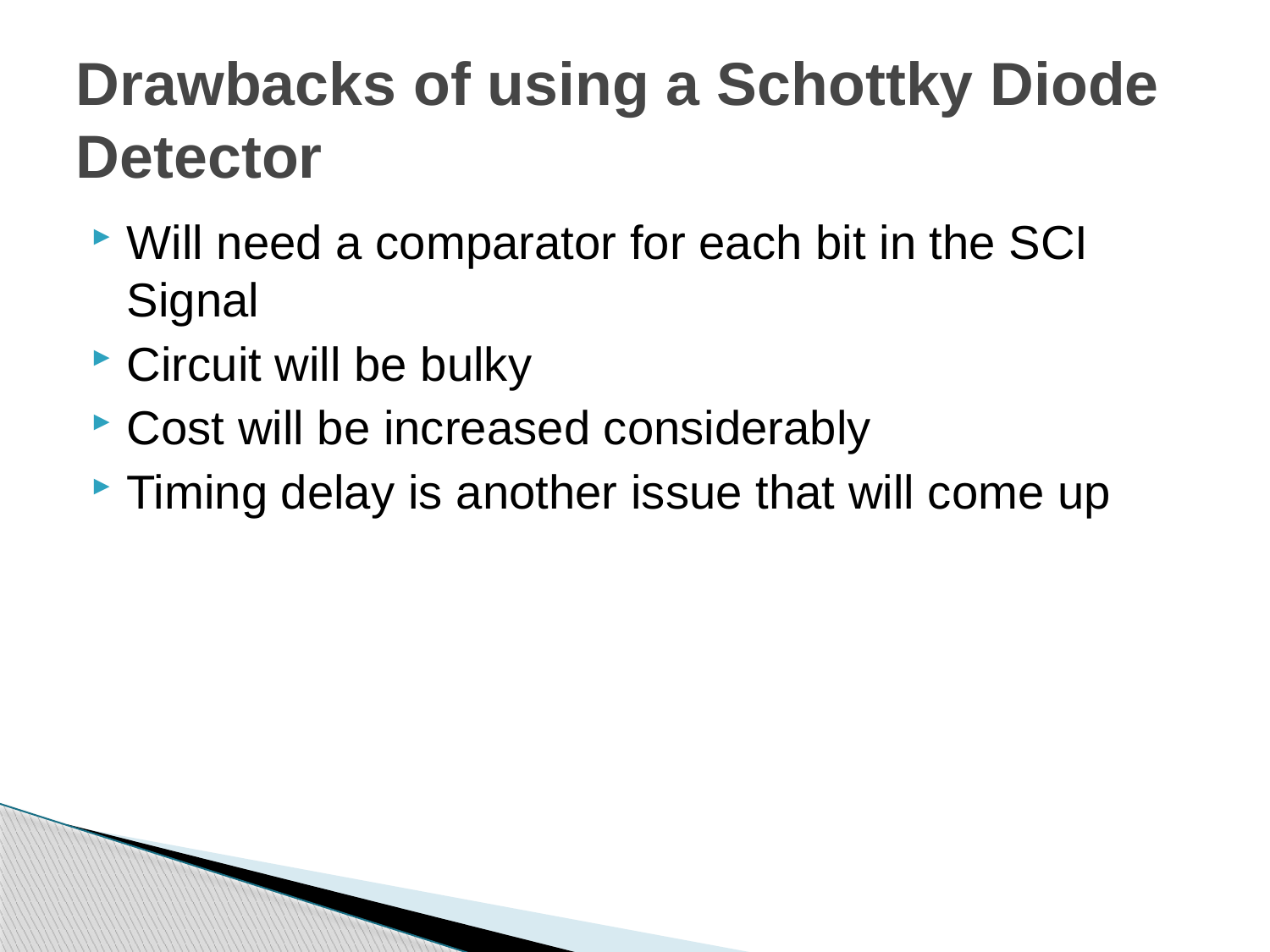

# Drawbacks of using a Schottky Diode Detector
Will need a comparator for each bit in the SCI Signal
Circuit will be bulky
Cost will be increased considerably
Timing delay is another issue that will come up